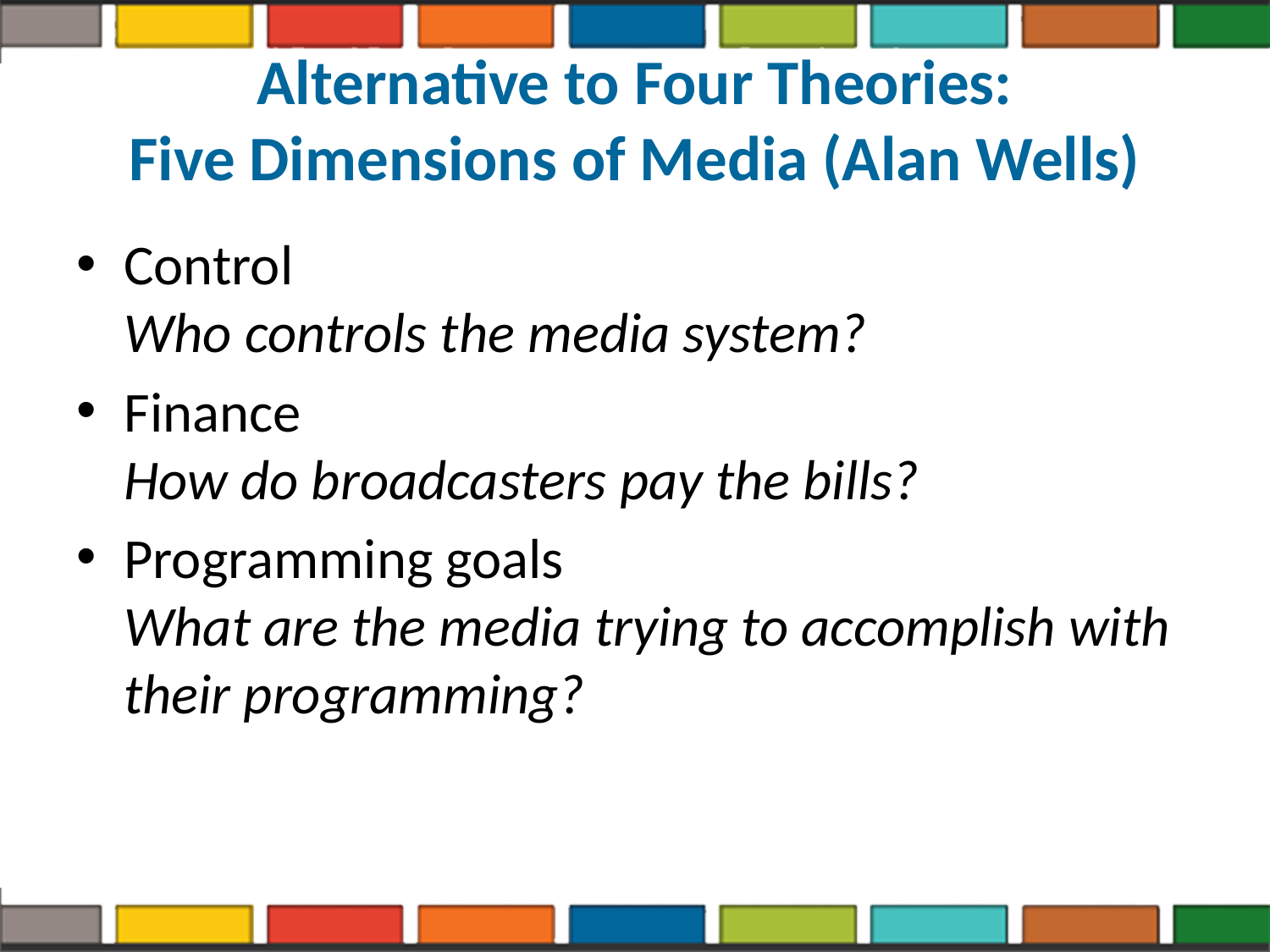

# Alternative to Four Theories: Five Dimensions of Media (Alan Wells)
Control
Who controls the media system?
Finance
How do broadcasters pay the bills?
Programming goals
What are the media trying to accomplish with their programming?